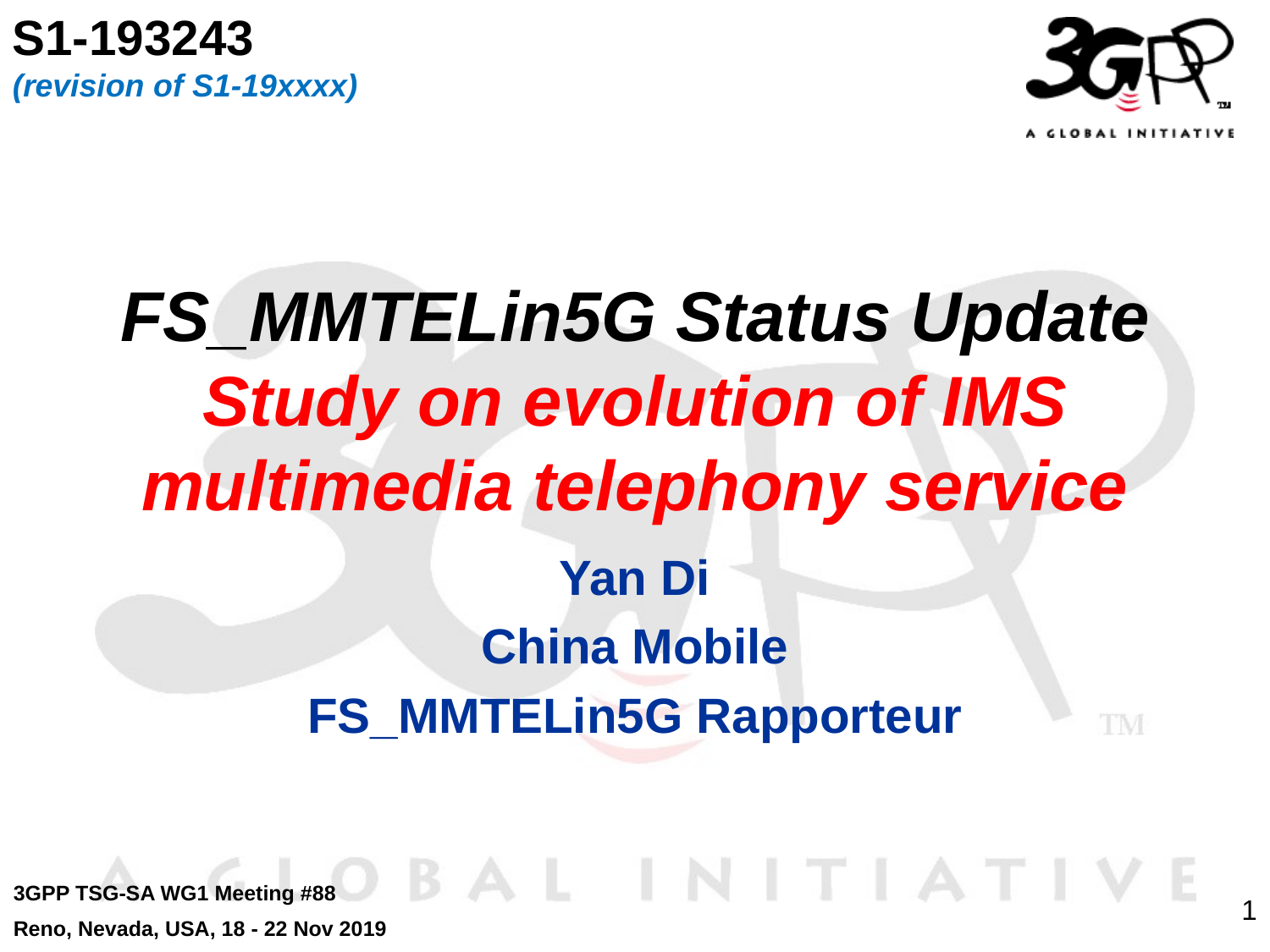

S1-193243
(revision of S1-19xxxx)
# FS_MMTELin5G Status Update Study on evolution of IMS multimedia telephony service
Yan Di
China Mobile
FS_MMTELin5G Rapporteur
3GPP TSG-SA WG1 Meeting #88
Reno, Nevada, USA, 18 - 22 Nov 2019
1